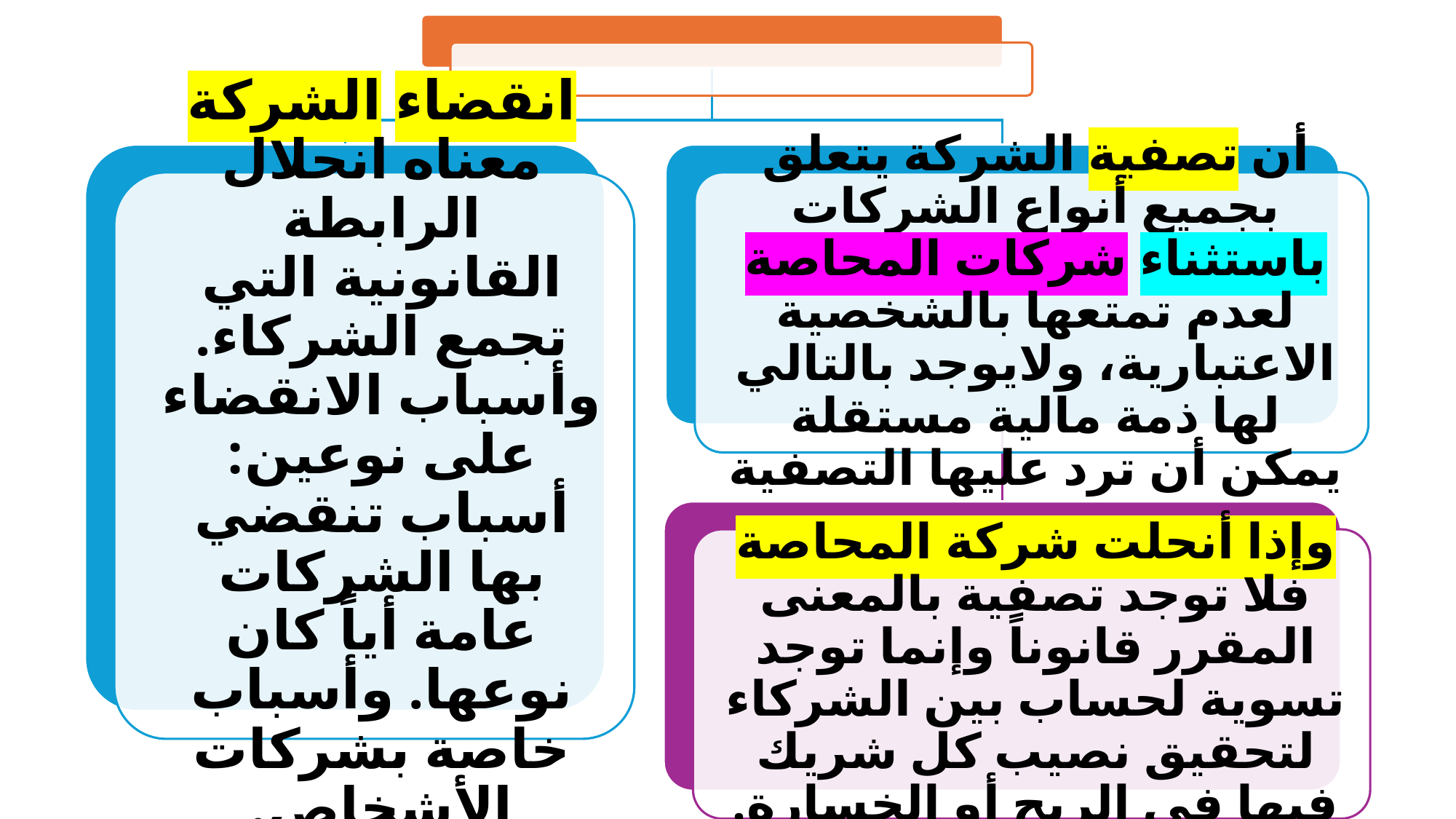

انقضاء الشركة معناه انحلال الرابطة القانونية التي تجمع الشركاء. وأسباب الانقضاء على نوعين: أسباب تنقضي بها الشركات عامة أياً كان نوعها. وأسباب خاصة بشركات الأشخاص.
أن تصفية الشركة يتعلق بجميع أنواع الشركات باستثناء شركات المحاصة لعدم تمتعها بالشخصية الاعتبارية، ولايوجد بالتالي لها ذمة مالية مستقلة يمكن أن ترد عليها التصفية
وإذا أنحلت شركة المحاصة فلا توجد تصفية بالمعنى المقرر قانوناً وإنما توجد تسوية لحساب بين الشركاء لتحقيق نصيب كل شريك فيها في الربح أو الخسارة.